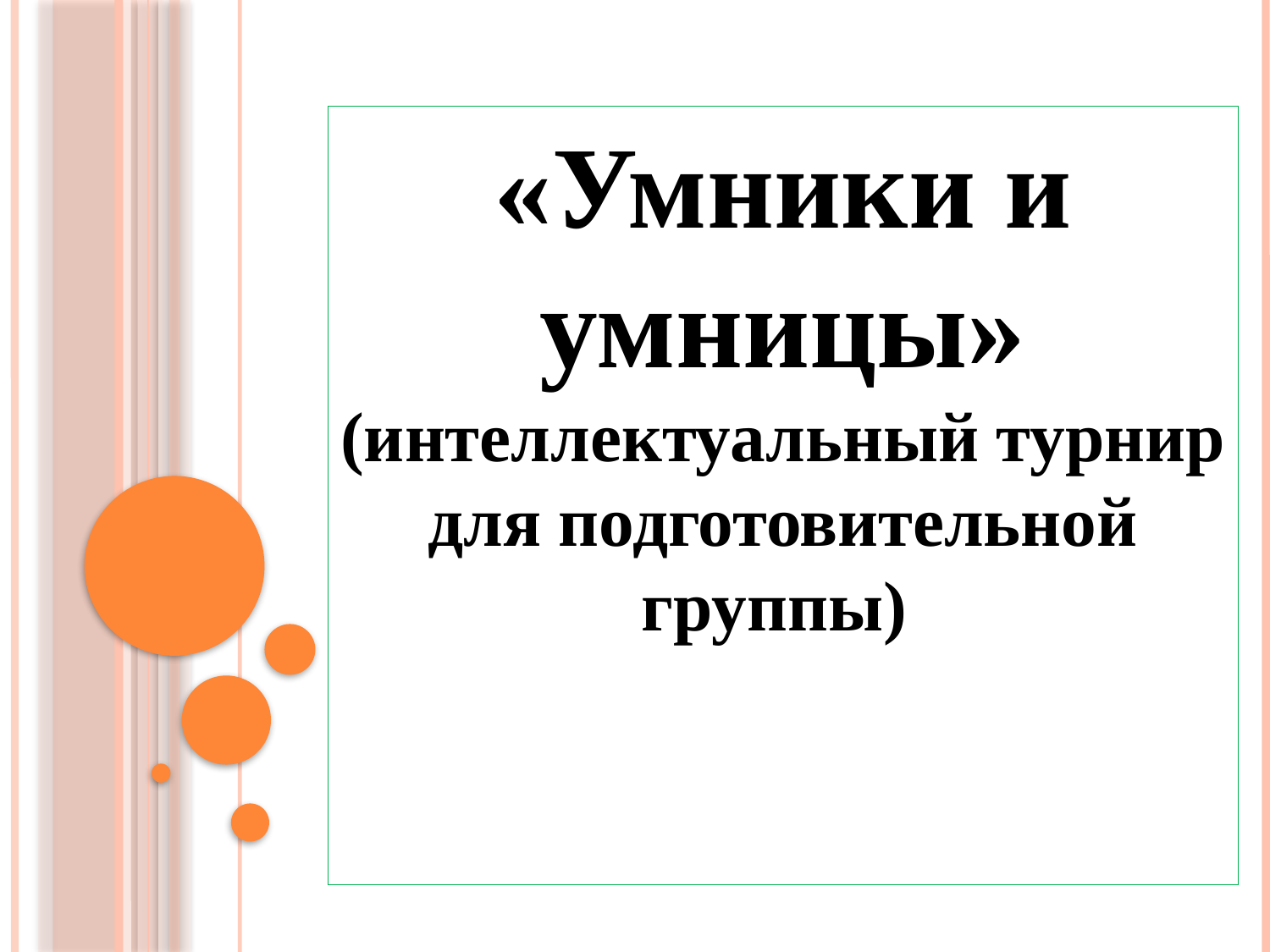

«Умники и умницы» (интеллектуальный турнир для подготовительной группы)
#